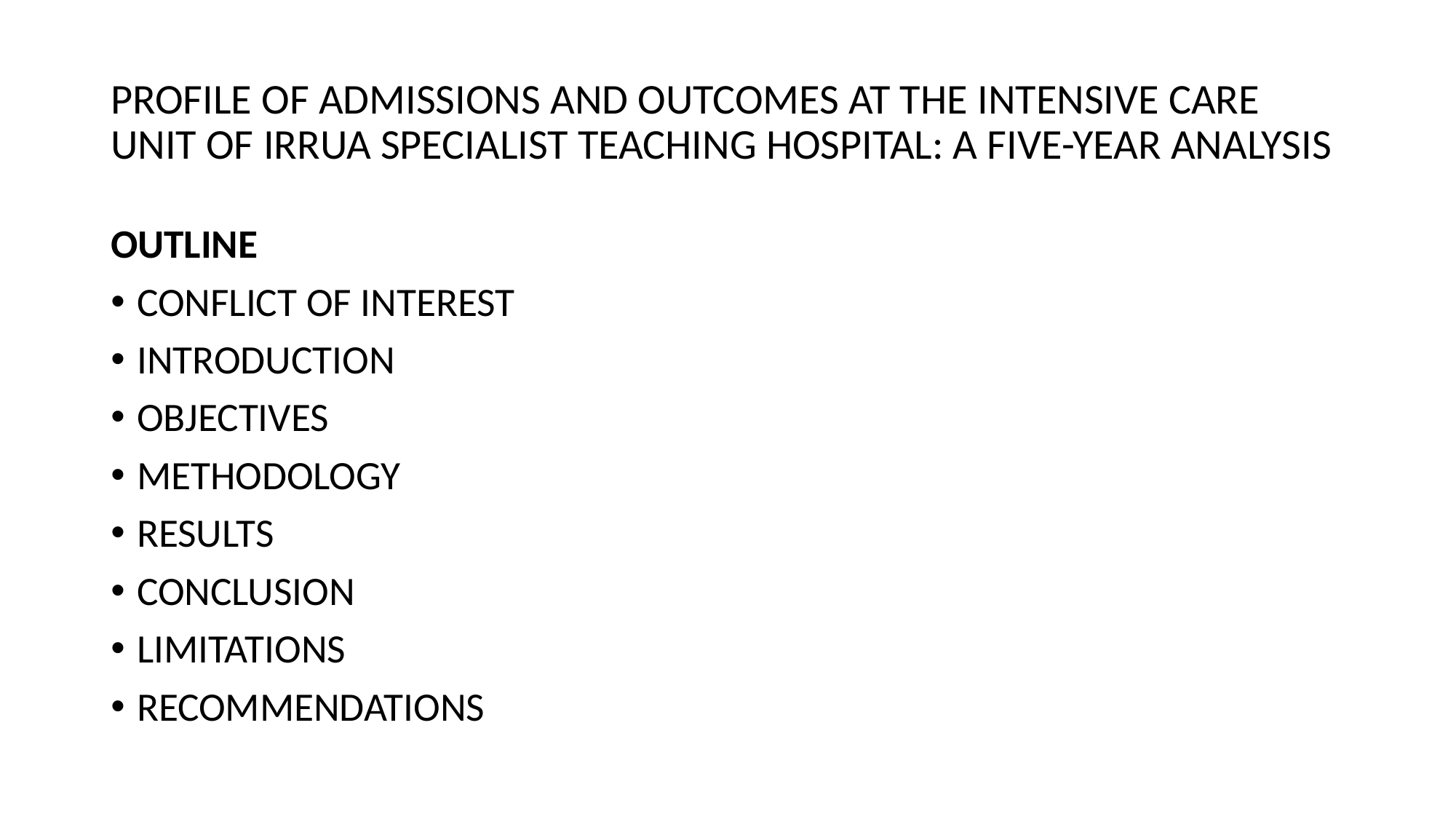

# PROFILE OF ADMISSIONS AND OUTCOMES AT THE INTENSIVE CARE UNIT OF IRRUA SPECIALIST TEACHING HOSPITAL: A FIVE-YEAR ANALYSIS
OUTLINE
CONFLICT OF INTEREST
INTRODUCTION
OBJECTIVES
METHODOLOGY
RESULTS
CONCLUSION
LIMITATIONS
RECOMMENDATIONS